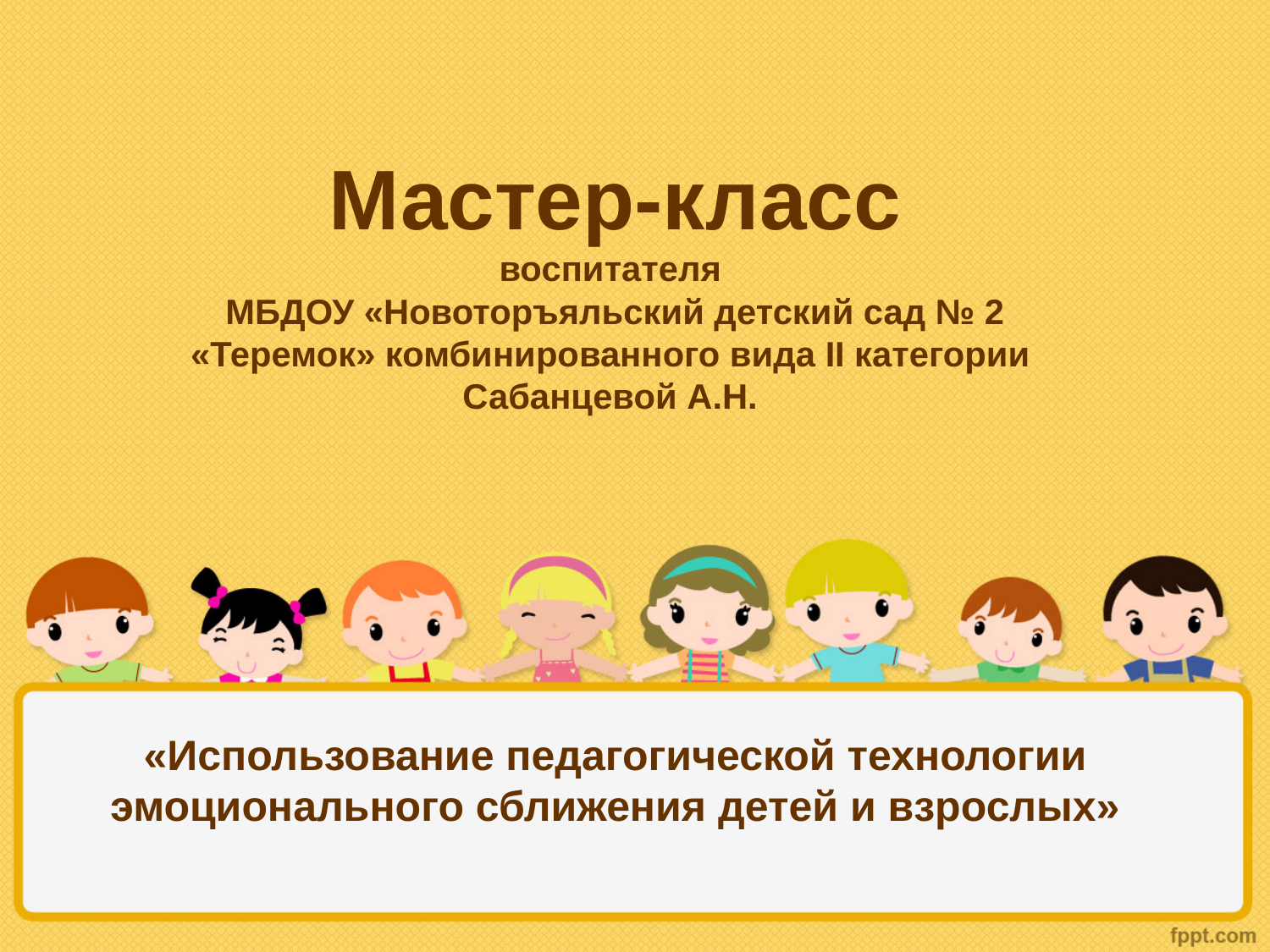

Мастер-класс
воспитателя
МБДОУ «Новоторъяльский детский сад № 2 «Теремок» комбинированного вида II категории
Сабанцевой А.Н.
# «Использование педагогической технологии эмоционального сближения детей и взрослых»